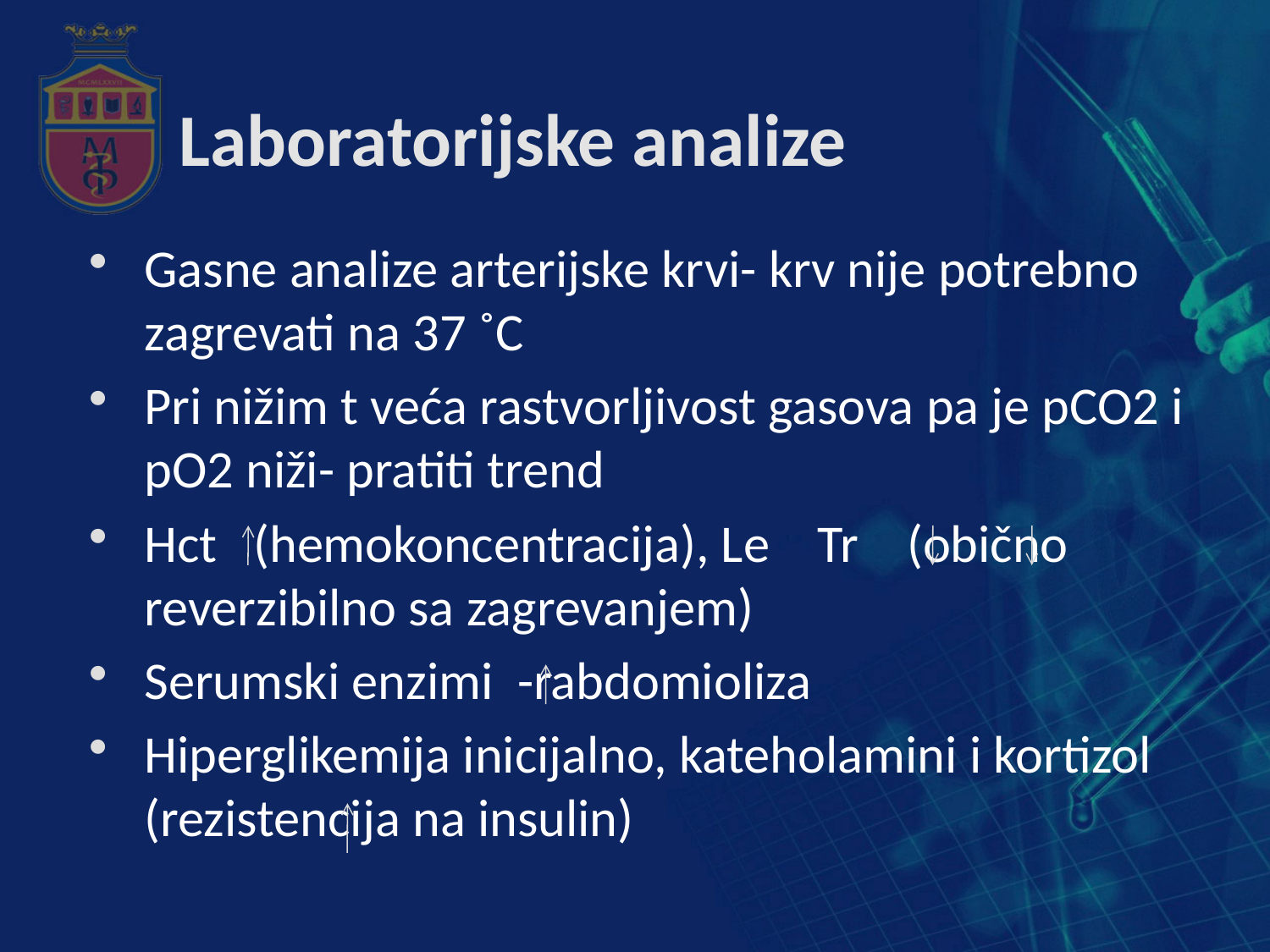

# Laboratorijske analize
Gasne analize arterijske krvi- krv nije potrebno zagrevati na 37 ˚C
Pri nižim t veća rastvorljivost gasova pa je pCO2 i pO2 niži- pratiti trend
Hct   (hemokoncentracija), Le    Tr    (obično reverzibilno sa zagrevanjem)
Serumski enzimi  -rabdomioliza
Hiperglikemija inicijalno, kateholamini i kortizol    (rezistencija na insulin)